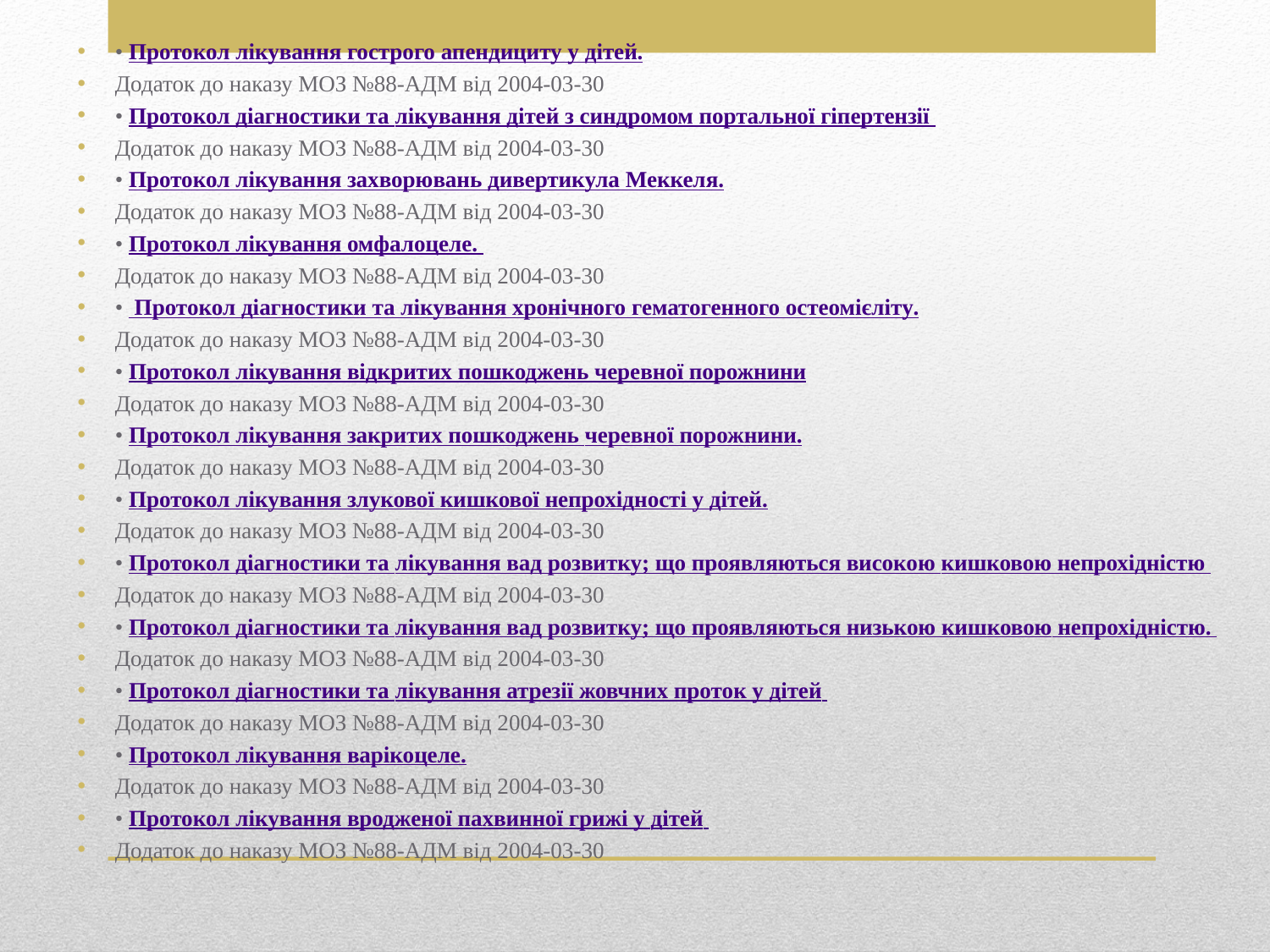

• Протокол лікування гострого апендициту у дітей.
Додаток до наказу МОЗ №88-АДМ від 2004-03-30
• Протокол діагностики та лікування дітей з синдромом портальної гіпертензії
Додаток до наказу МОЗ №88-АДМ від 2004-03-30
• Протокол лікування захворювань дивертикула Меккеля.
Додаток до наказу МОЗ №88-АДМ від 2004-03-30
• Протокол лікування омфалоцеле.
Додаток до наказу МОЗ №88-АДМ від 2004-03-30
•  Протокол діагностики та лікування хронічного гематогенного остеомієліту.
Додаток до наказу МОЗ №88-АДМ від 2004-03-30
• Протокол лікування відкритих пошкоджень черевної порожнини
Додаток до наказу МОЗ №88-АДМ від 2004-03-30
• Протокол лікування закритих пошкоджень черевної порожнини.
Додаток до наказу МОЗ №88-АДМ від 2004-03-30
• Протокол лікування злукової кишкової непрохідності у дітей.
Додаток до наказу МОЗ №88-АДМ від 2004-03-30
• Протокол діагностики та лікування вад розвитку; що проявляються високою кишковою непрохідністю
Додаток до наказу МОЗ №88-АДМ від 2004-03-30
• Протокол діагностики та лікування вад розвитку; що проявляються низькою кишковою непрохідністю.
Додаток до наказу МОЗ №88-АДМ від 2004-03-30
• Протокол діагностики та лікування атрезії жовчних проток у дітей
Додаток до наказу МОЗ №88-АДМ від 2004-03-30
• Протокол лікування варікоцеле.
Додаток до наказу МОЗ №88-АДМ від 2004-03-30
• Протокол лікування вродженої пахвинної грижі у дітей
Додаток до наказу МОЗ №88-АДМ від 2004-03-30